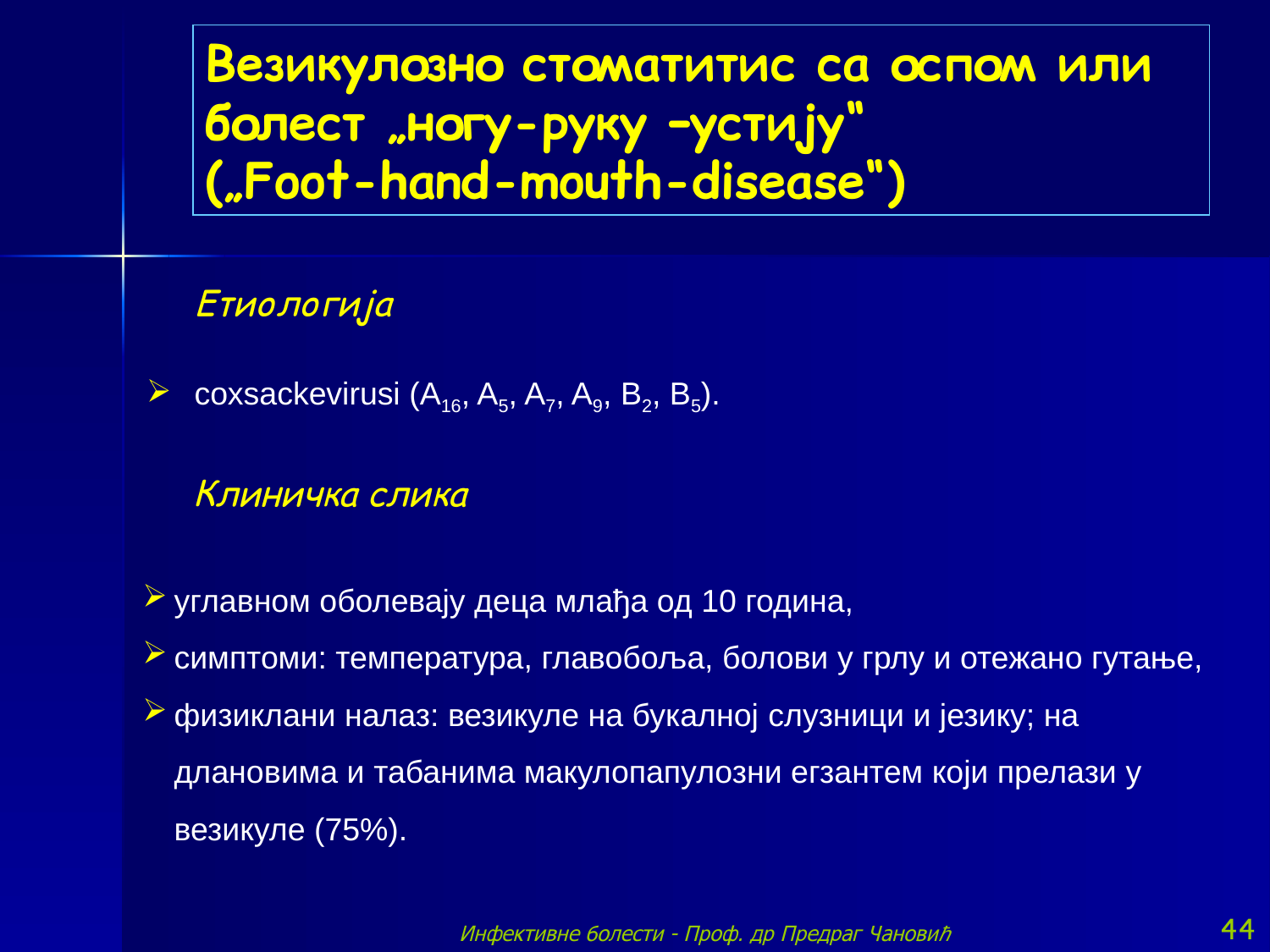

Везикулозно стоматитис са оспом или
болест „ногу-руку –устију“
(„Foot-hand-mouth-disease“)
Етиологија
  coxsackevirusi (A16, A5, A7, A9, B2, B5).
Клиничка слика
углавном оболевају деца млађа од 10 година,
симптоми: температура, главобоља, болови у грлу и отежано гутање,
физиклани налаз: везикуле на букалној слузници и језику; на длановима и табанима макулопапулозни егзантем који прелази у везикуле (75%).
Инфективне болести - Проф. др Предраг Чановић
44